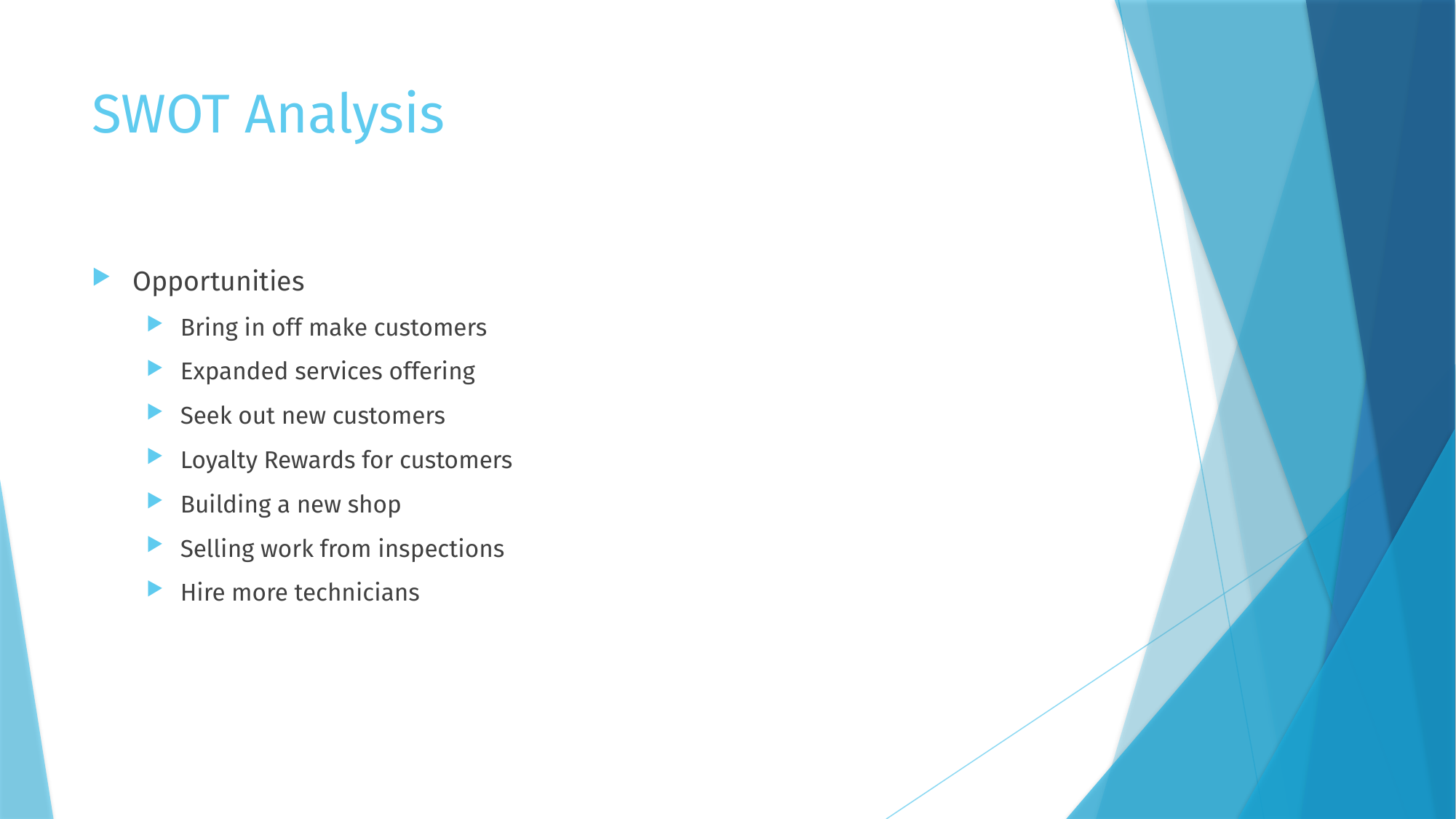

# SWOT Analysis
Opportunities
Bring in off make customers
Expanded services offering
Seek out new customers
Loyalty Rewards for customers
Building a new shop
Selling work from inspections
Hire more technicians